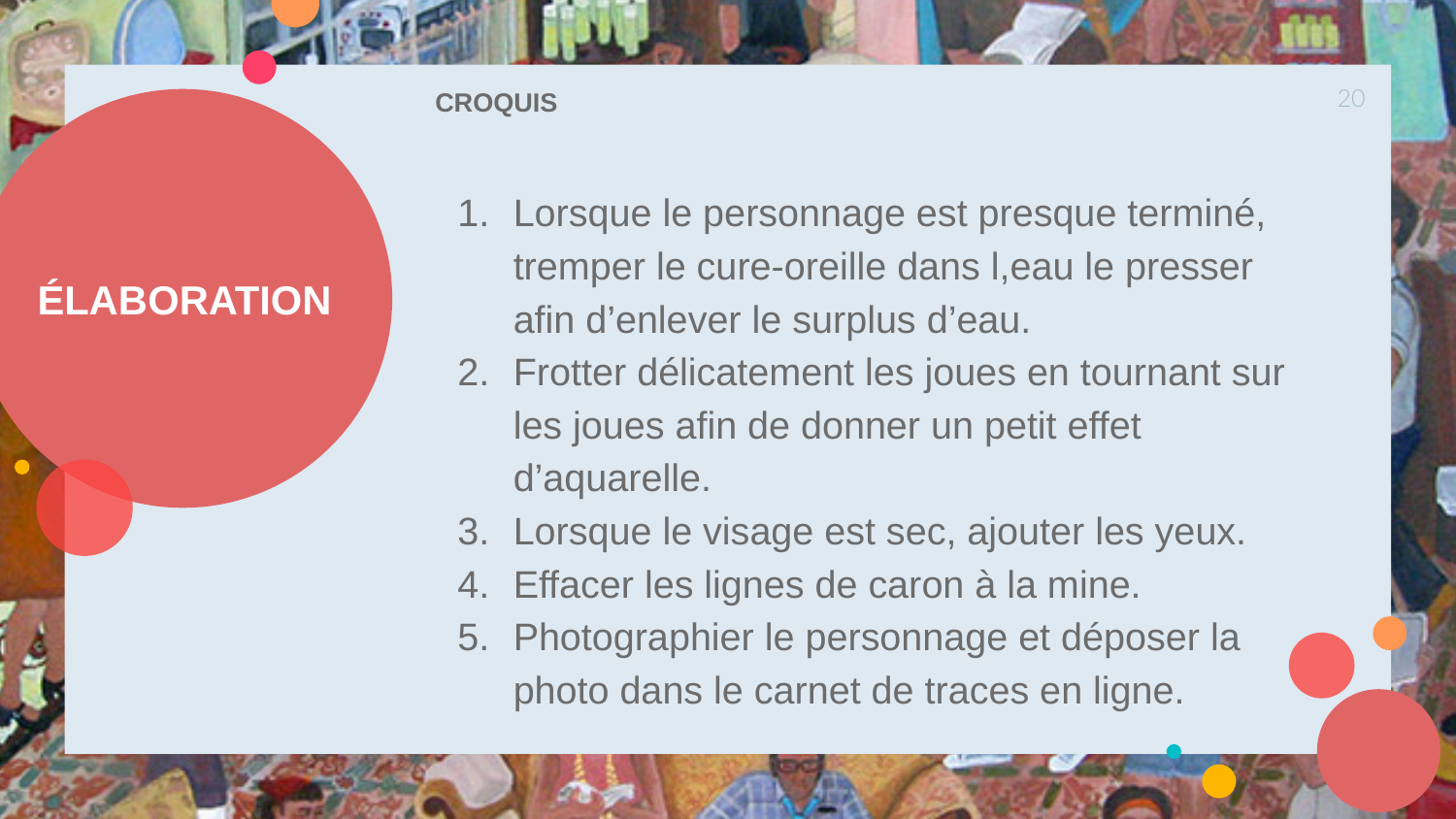

20
CROQUIS

# ÉLABORATION
Lorsque le personnage est presque terminé, tremper le cure-oreille dans l,eau le presser afin d’enlever le surplus d’eau.
Frotter délicatement les joues en tournant sur les joues afin de donner un petit effet d’aquarelle.
Lorsque le visage est sec, ajouter les yeux.
Effacer les lignes de caron à la mine.
Photographier le personnage et déposer la photo dans le carnet de traces en ligne.